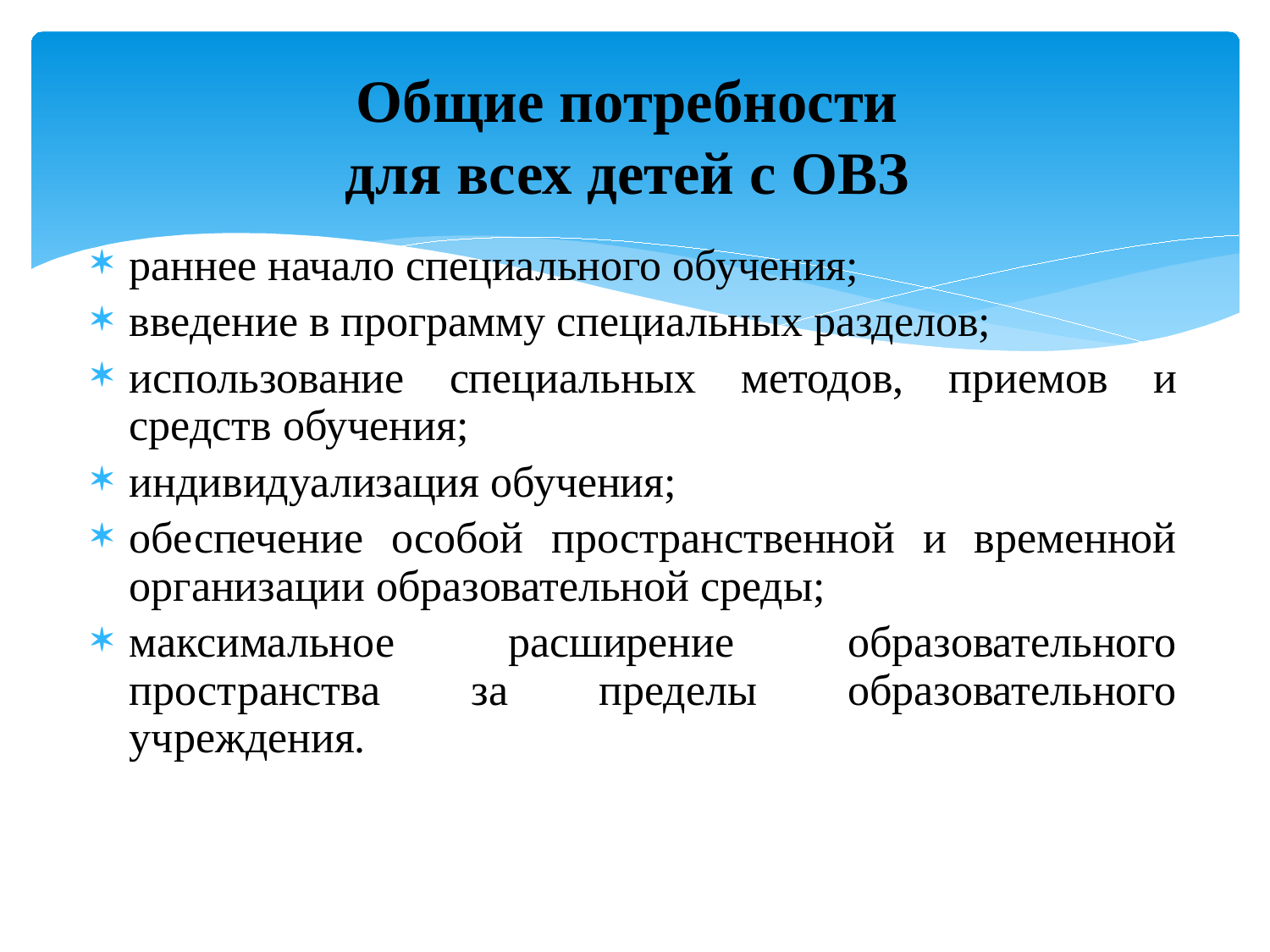

# Общие потребности для всех детей с ОВЗ
раннее начало специального обучения;
введение в программу специальных разделов;
использование специальных методов, приемов и средств обучения;
индивидуализация обучения;
обеспечение особой пространственной и временной организации образовательной среды;
максимальное расширение образовательного пространства за пределы образовательного учреждения.